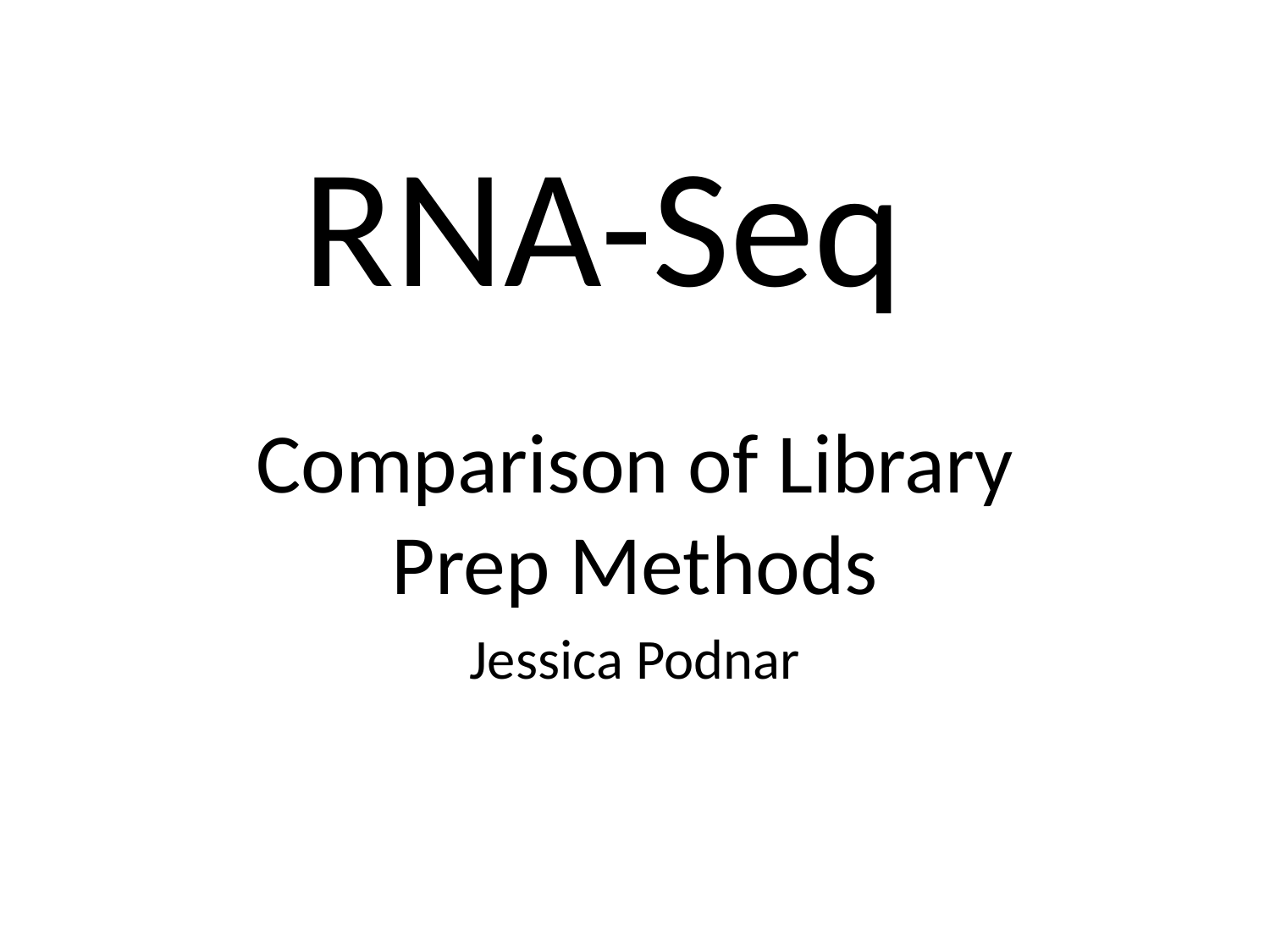

# RNA-Seq
Comparison of Library Prep Methods
Jessica Podnar